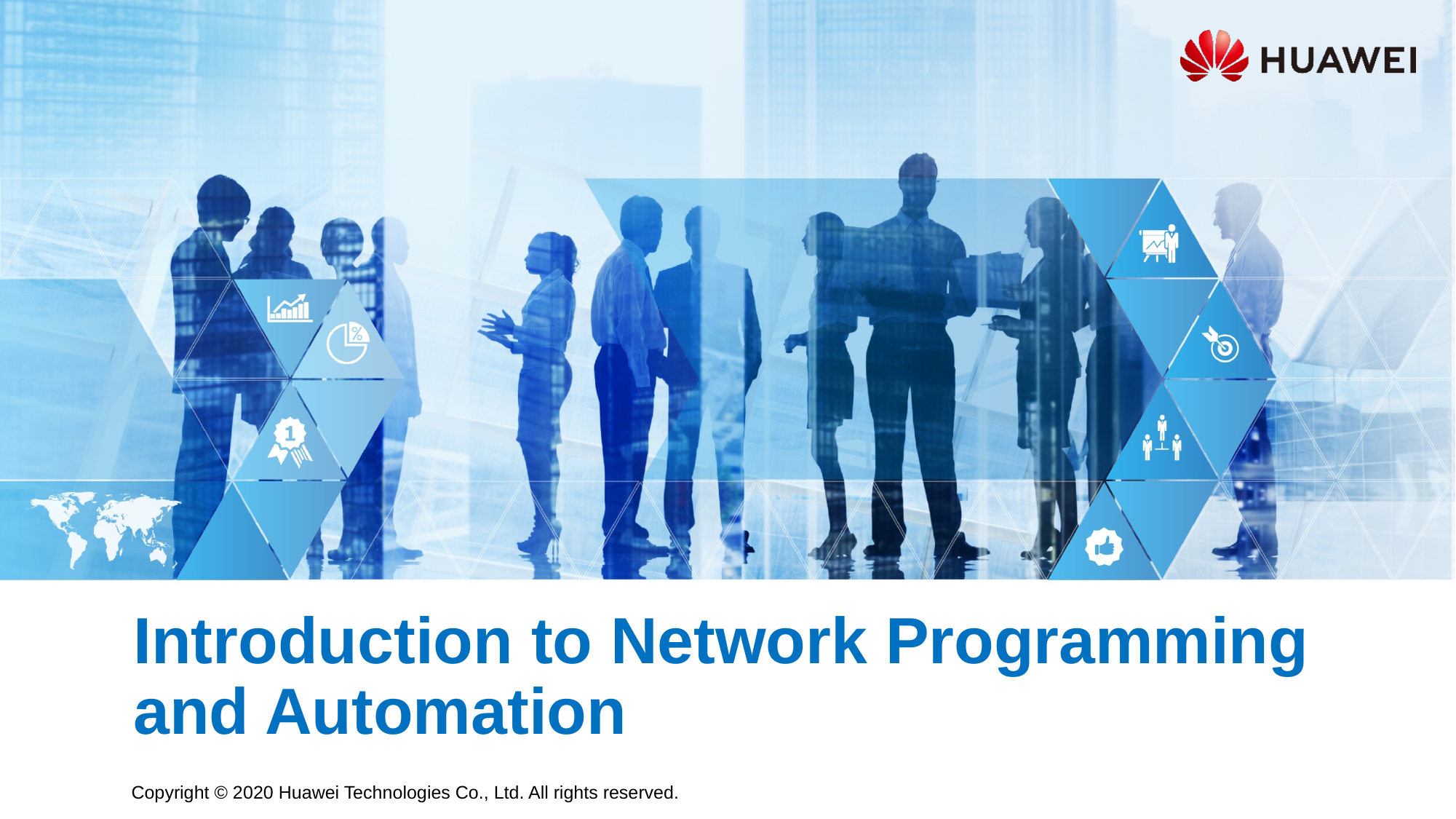

# Introduction to Network Programming and Automation